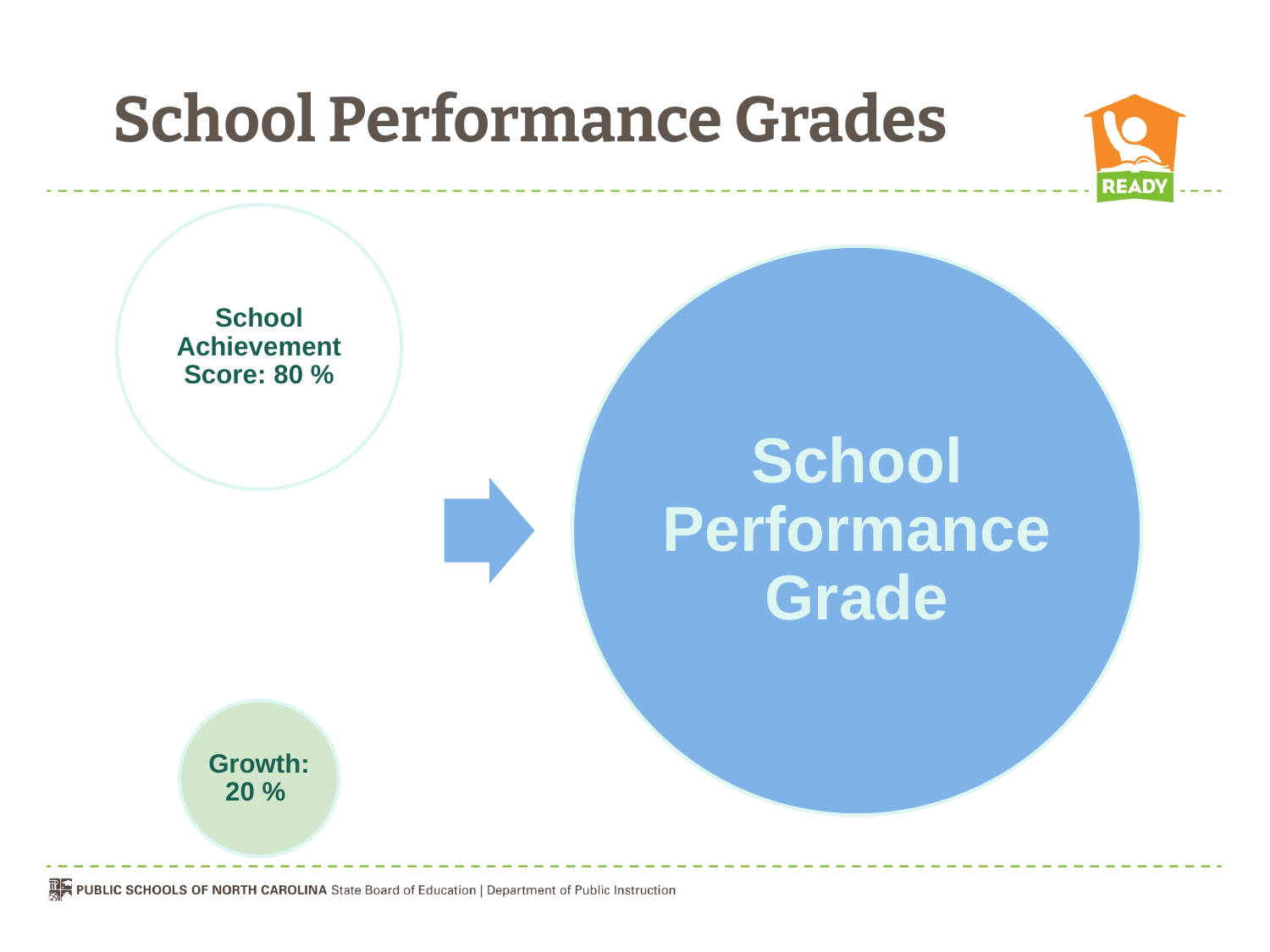

School Performance Grades
School Achievement Score: 80 %

Growth: 20 %

School Performance Grade